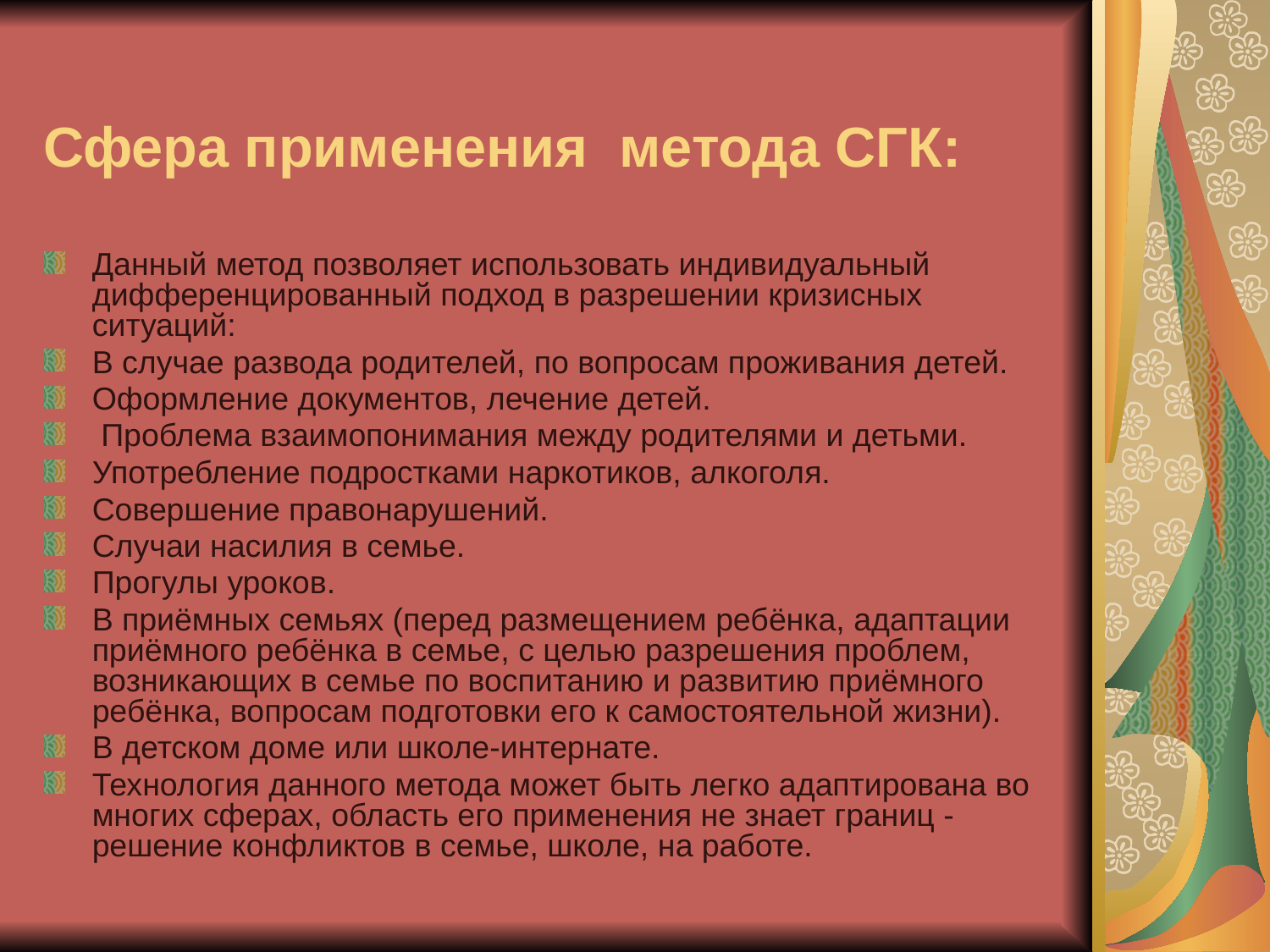

# Сфера применения  метода СГК:

Данный метод позволяет использовать индивидуальный дифференцированный подход в разрешении кризисных ситуаций:
В случае развода родителей, по вопросам проживания детей.
Оформление документов, лечение детей.
 Проблема взаимопонимания между родителями и детьми.
Употребление подростками наркотиков, алкоголя.
Совершение правонарушений.
Случаи насилия в семье.
Прогулы уроков.
В приёмных семьях (перед размещением ребёнка, адаптации приёмного ребёнка в семье, с целью разрешения проблем, возникающих в семье по воспитанию и развитию приёмного ребёнка, вопросам подготовки его к самостоятельной жизни).
В детском доме или школе-интернате.
Технология данного метода может быть легко адаптирована во многих сферах, область его применения не знает границ - решение конфликтов в семье, школе, на работе.